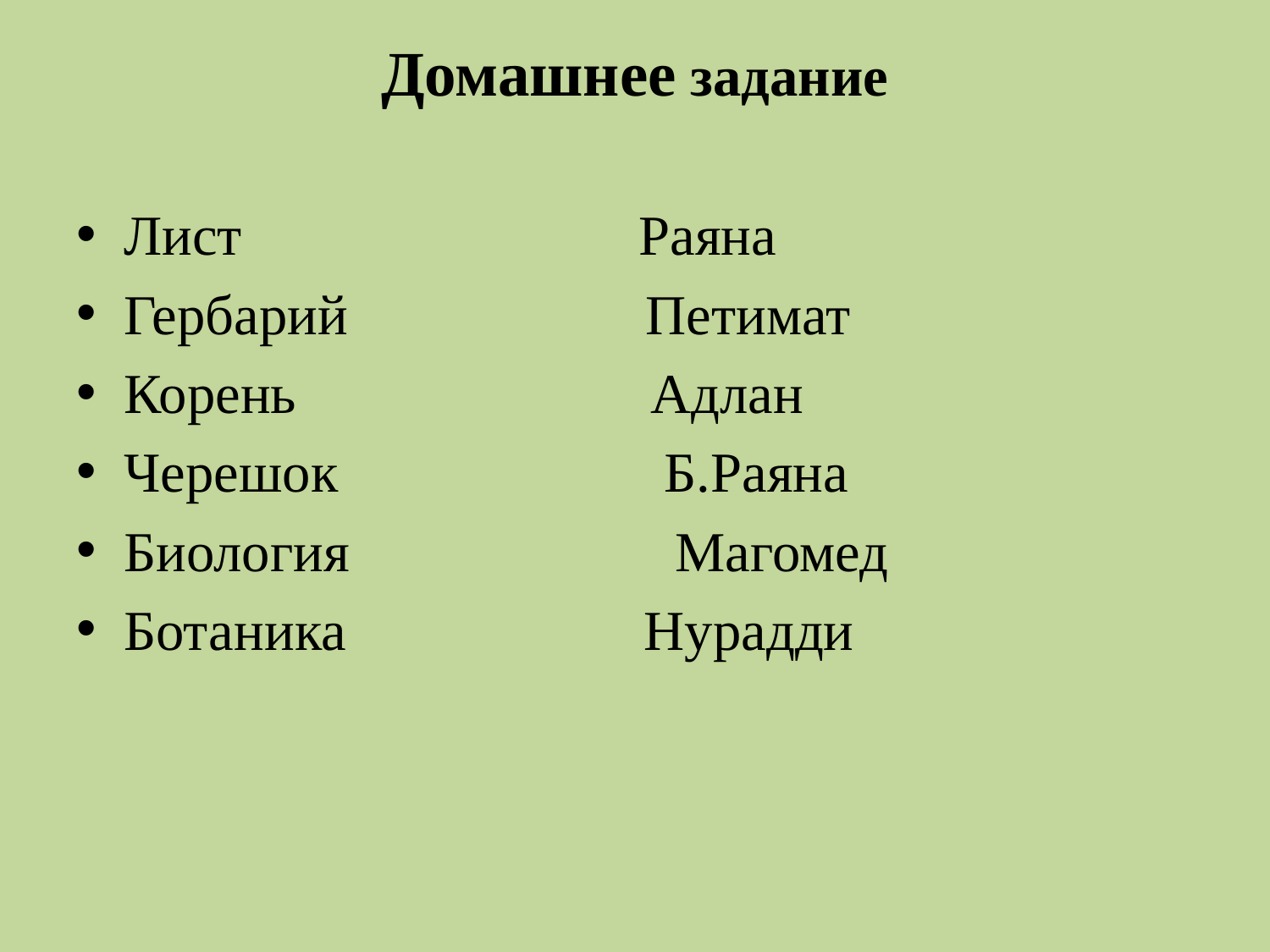

Домашнее задание

Лист                            Раяна
Гербарий                     Петимат
Корень                         Адлан
Черешок                       Б.Раяна
Биология                       Магомед
Ботаника                     Нурадди